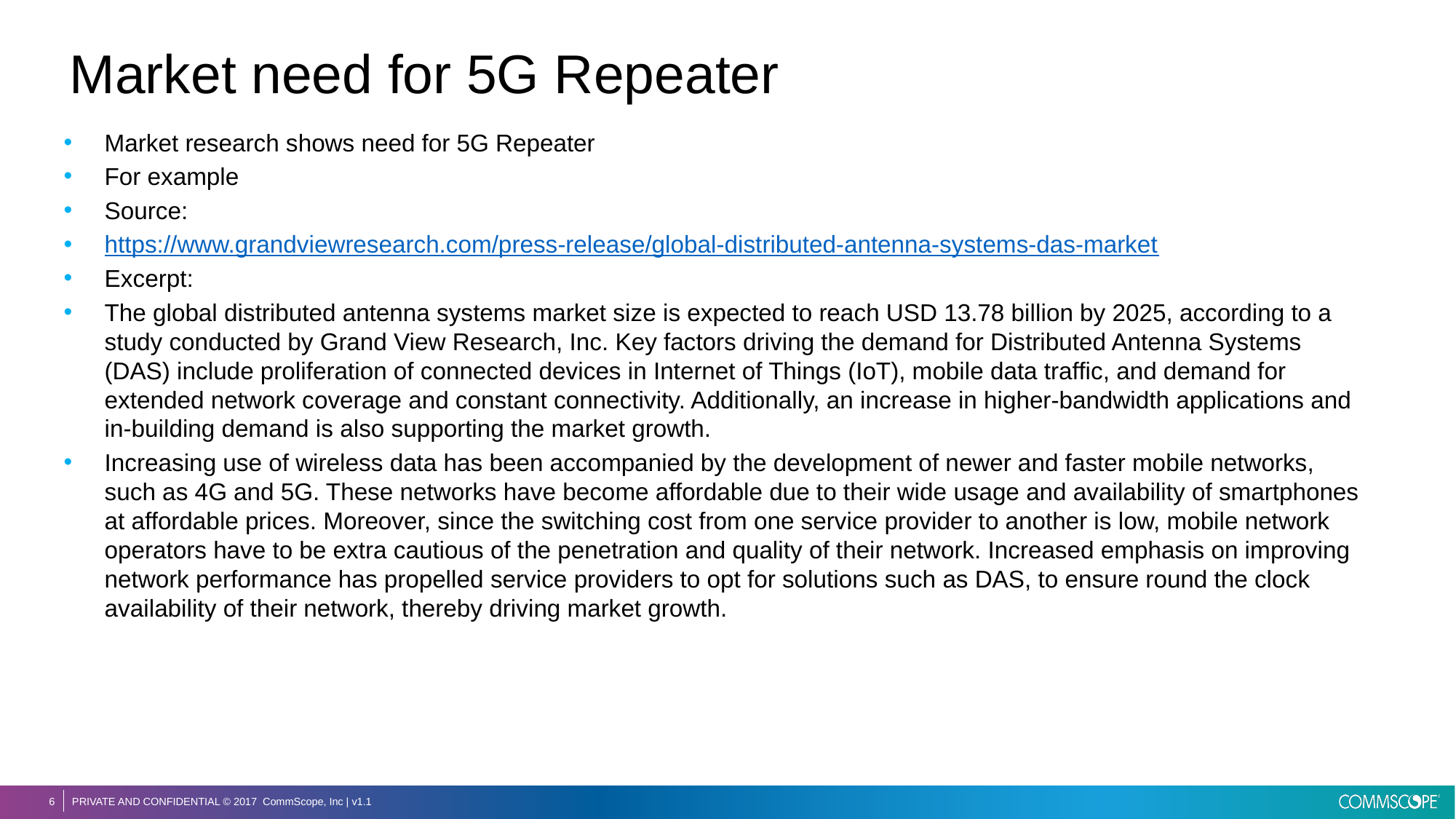

# Market need for 5G Repeater
Market research shows need for 5G Repeater
For example
Source:
https://www.grandviewresearch.com/press-release/global-distributed-antenna-systems-das-market
Excerpt:
The global distributed antenna systems market size is expected to reach USD 13.78 billion by 2025, according to a study conducted by Grand View Research, Inc. Key factors driving the demand for Distributed Antenna Systems (DAS) include proliferation of connected devices in Internet of Things (IoT), mobile data traffic, and demand for extended network coverage and constant connectivity. Additionally, an increase in higher-bandwidth applications and in-building demand is also supporting the market growth.
Increasing use of wireless data has been accompanied by the development of newer and faster mobile networks, such as 4G and 5G. These networks have become affordable due to their wide usage and availability of smartphones at affordable prices. Moreover, since the switching cost from one service provider to another is low, mobile network operators have to be extra cautious of the penetration and quality of their network. Increased emphasis on improving network performance has propelled service providers to opt for solutions such as DAS, to ensure round the clock availability of their network, thereby driving market growth.